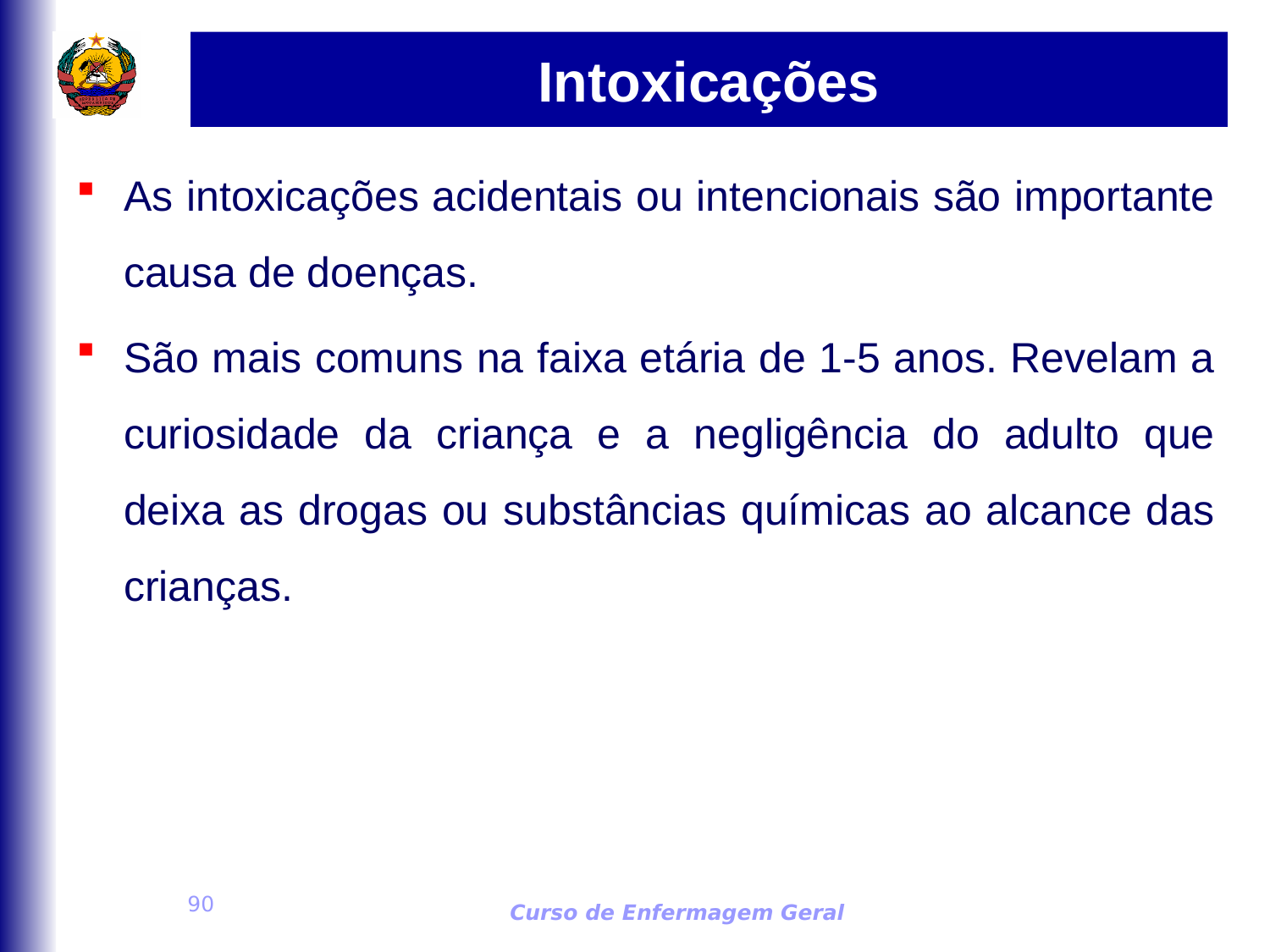

# Intoxicações
As intoxicações acidentais ou intencionais são importante causa de doenças.
São mais comuns na faixa etária de 1-5 anos. Revelam a curiosidade da criança e a negligência do adulto que deixa as drogas ou substâncias químicas ao alcance das crianças.
90
Curso de Enfermagem Geral